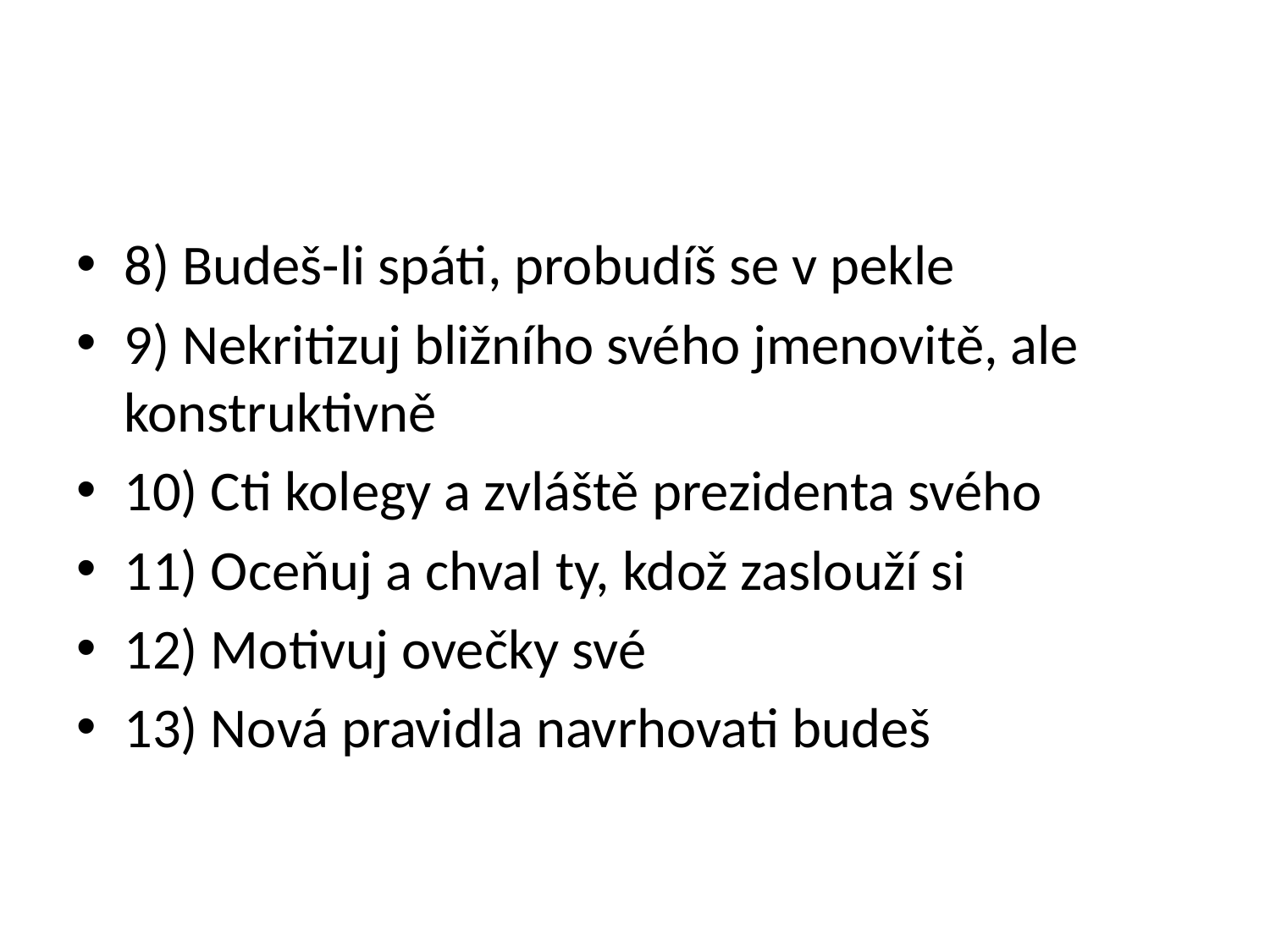

#
8) Budeš-li spáti, probudíš se v pekle
9) Nekritizuj bližního svého jmenovitě, ale konstruktivně
10) Cti kolegy a zvláště prezidenta svého
11) Oceňuj a chval ty, kdož zaslouží si
12) Motivuj ovečky své
13) Nová pravidla navrhovati budeš